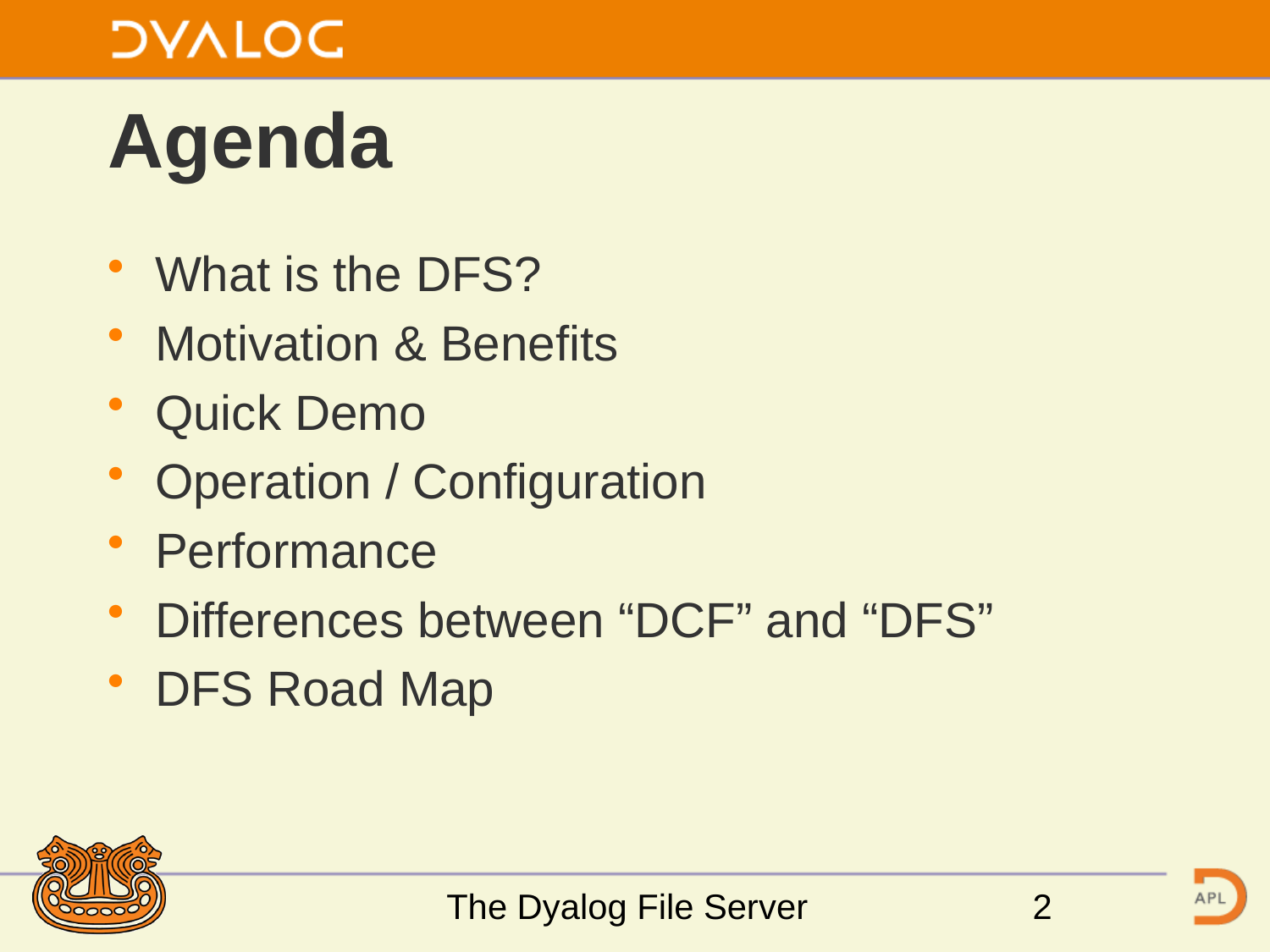

# Agenda
What is the DFS?
Motivation & Benefits
Quick Demo
Operation / Configuration
Performance
Differences between “DCF” and “DFS”
DFS Road Map

The Dyalog File Server
2